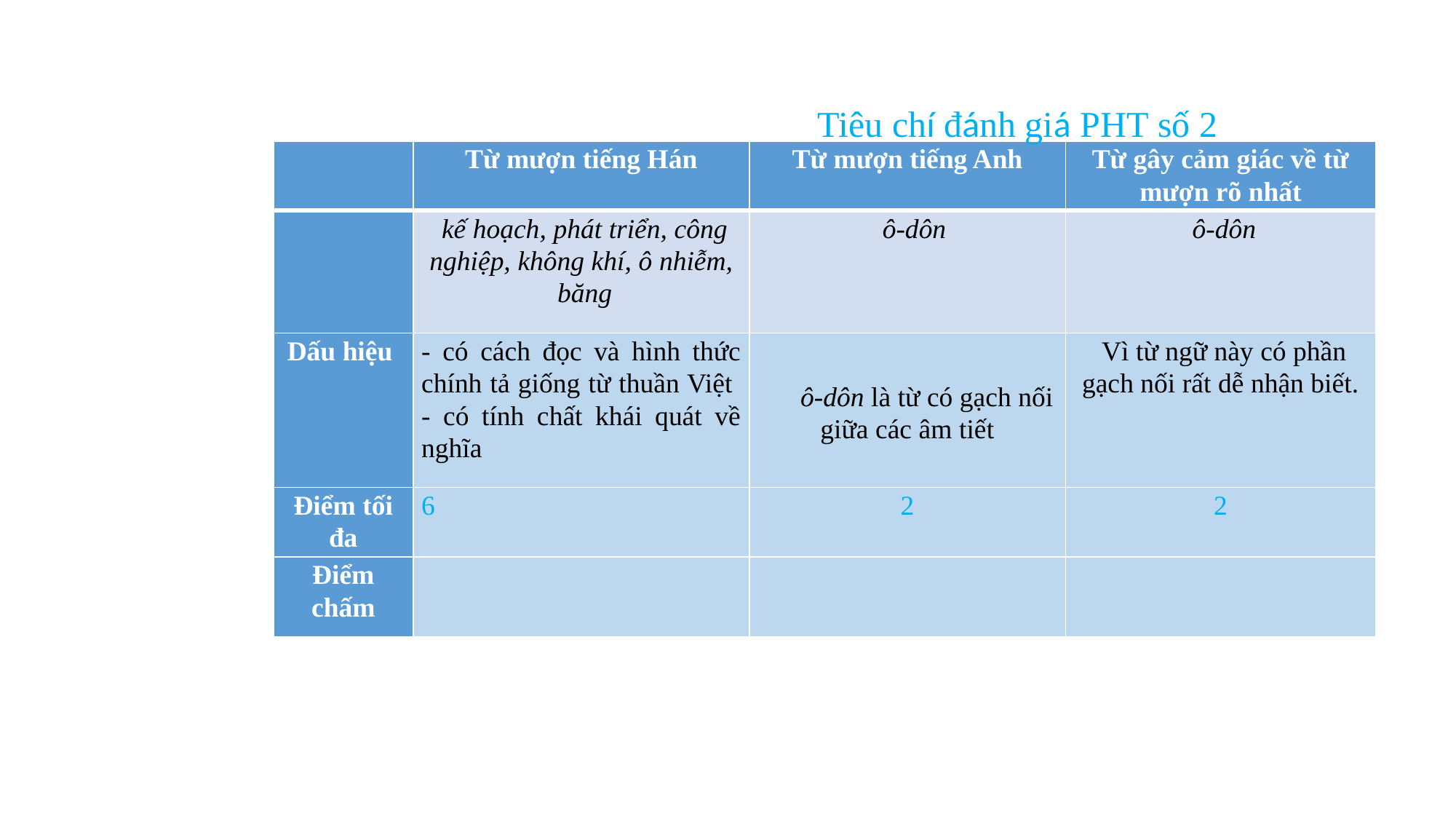

# Tiêu chí đánh giá PHT số 2
|  | Từ mượn tiếng Hán | Từ mượn tiếng Anh | Từ gây cảm giác về từ mượn rõ nhất |
| --- | --- | --- | --- |
|  | kế hoạch, phát triển, công nghiệp, không khí, ô nhiễm,  băng | ô-dôn | ô-dôn |
| Dấu hiệu | - có cách đọc và hình thức chính tả giống từ thuần Việt - có tính chất khái quát về nghĩa | ô-dôn là từ có gạch nối giữa các âm tiết | Vì từ ngữ này có phần gạch nối rất dễ nhận biết. |
| Điểm tối đa | 6 | 2 | 2 |
| Điểm chấm |  |  |  |